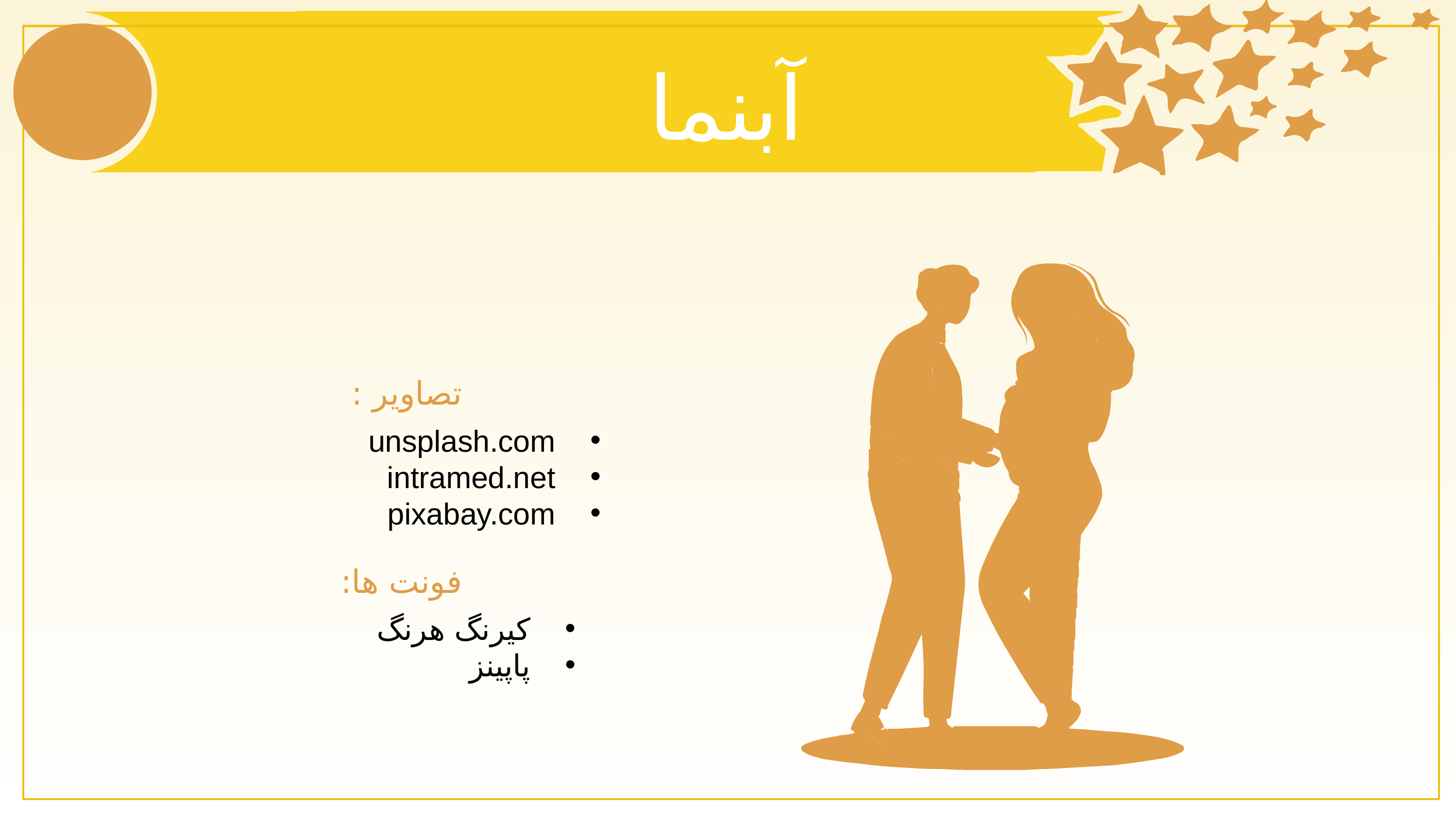

آبنما

تصاویر :
unsplash.com
intramed.net
pixabay.com
فونت ها:
کیرنگ هرنگ
پاپینز